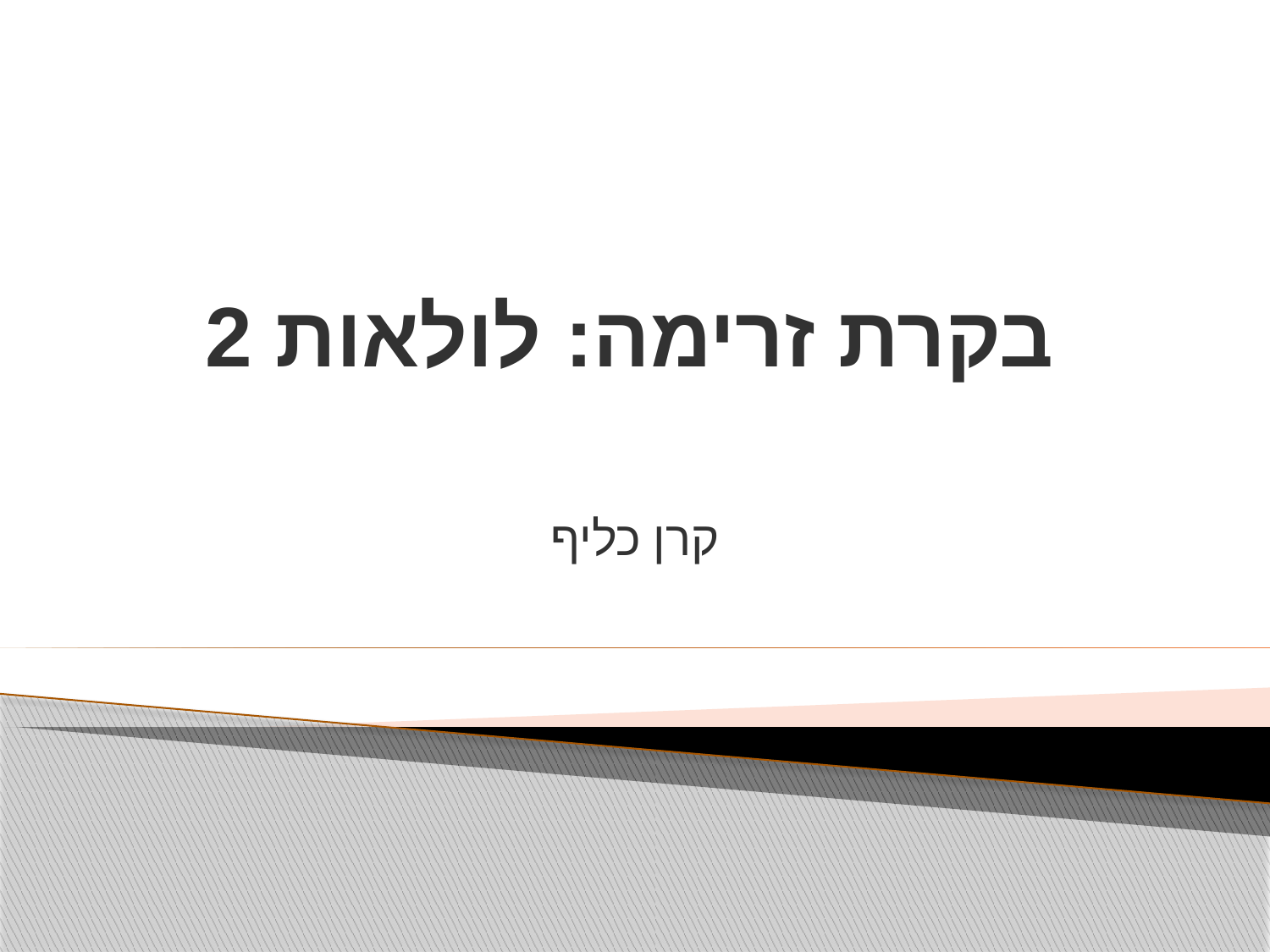

# בקרת זרימה: לולאות 2
קרן כליף